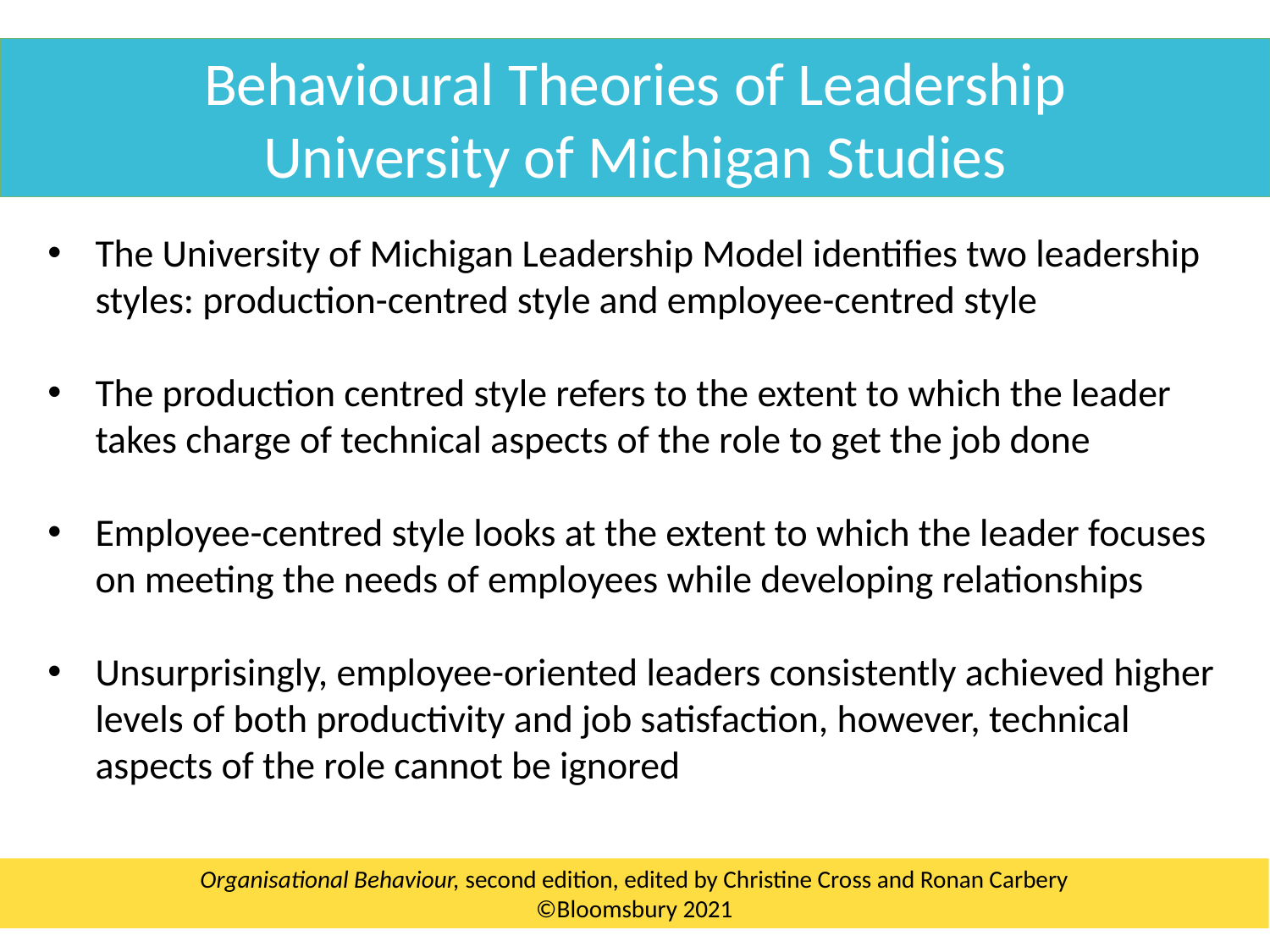

Behavioural Theories of Leadership
University of Michigan Studies
The University of Michigan Leadership Model identifies two leadership styles: production-centred style and employee-centred style

The production centred style refers to the extent to which the leader takes charge of technical aspects of the role to get the job done

Employee-centred style looks at the extent to which the leader focuses on meeting the needs of employees while developing relationships

Unsurprisingly, employee-oriented leaders consistently achieved higher levels of both productivity and job satisfaction, however, technical aspects of the role cannot be ignored